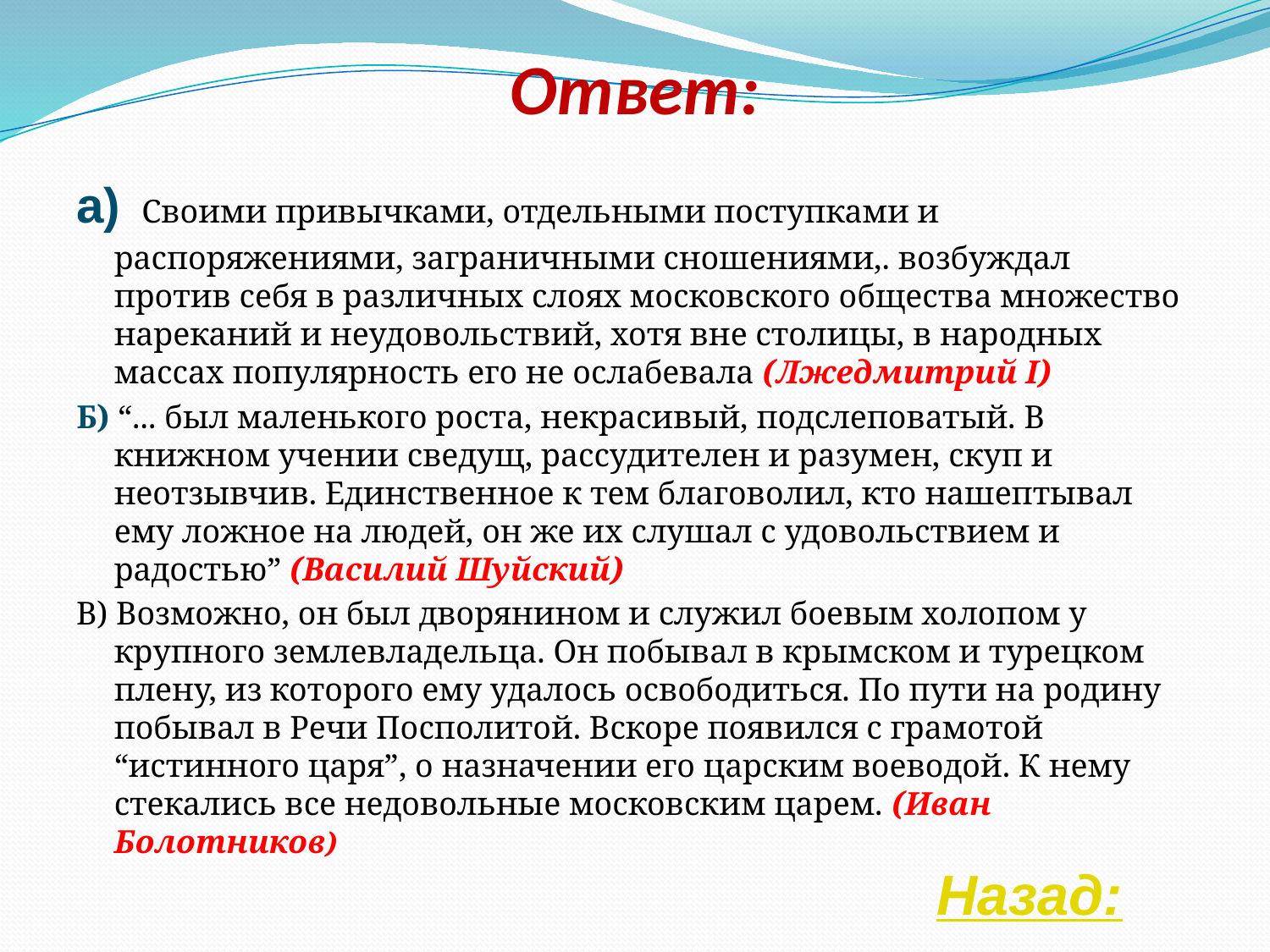

# Ответ:
а) Своими привычками, отдельными поступками и распоряжениями, заграничными сношениями,. возбуждал против себя в различных слоях московского общества множество нареканий и неудовольствий, хотя вне столицы, в народных массах популярность его не ослабевала (Лжедмитрий I)
Б) “... был маленького роста, некрасивый, подслеповатый. В книжном учении сведущ, рассудителен и разумен, скуп и неотзывчив. Единственное к тем благоволил, кто нашептывал ему ложное на людей, он же их слушал с удовольствием и радостью” (Василий Шуйский)
В) Возможно, он был дворянином и служил боевым холопом у крупного землевладельца. Он побывал в крымском и турецком плену, из которого ему удалось освободиться. По пути на родину побывал в Речи Посполитой. Вскоре появился с грамотой “истинного царя”, о назначении его царским воеводой. К нему стекались все недовольные московским царем. (Иван Болотников)

Назад: